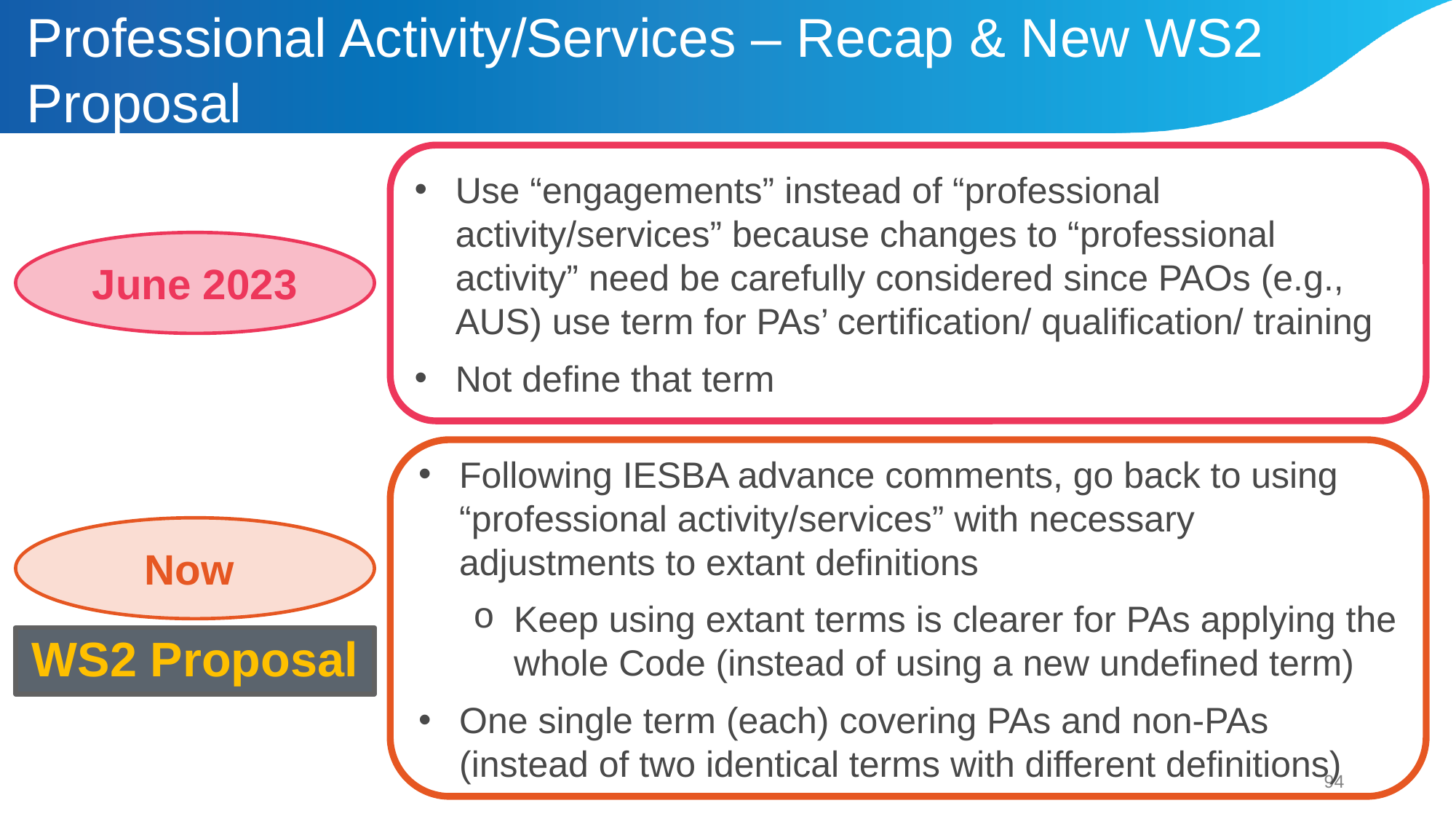

# Professional Activity/Services – Recap & New WS2 Proposal
Use “engagements” instead of “professional activity/services” because changes to “professional activity” need be carefully considered since PAOs (e.g., AUS) use term for PAs’ certification/ qualification/ training
Not define that term
June 2023
Following IESBA advance comments, go back to using “professional activity/services” with necessary adjustments to extant definitions
Keep using extant terms is clearer for PAs applying the whole Code (instead of using a new undefined term)
One single term (each) covering PAs and non-PAs (instead of two identical terms with different definitions)
Now
WS2 Proposal
94